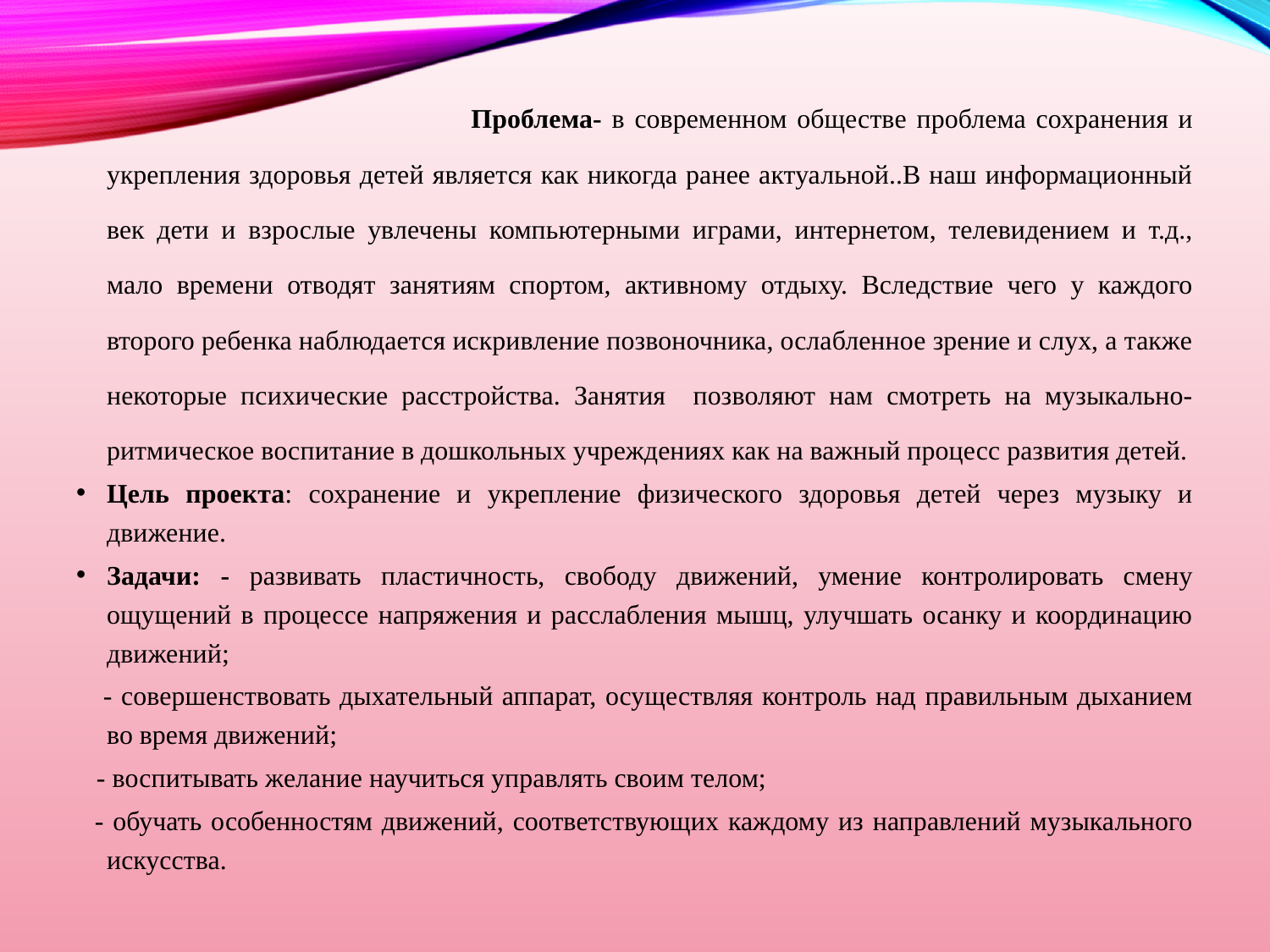

Проблема- в современном обществе проблема сохранения и укрепления здоровья детей является как никогда ранее актуальной..В наш информационный век дети и взрослые увлечены компьютерными играми, интернетом, телевидением и т.д., мало времени отводят занятиям спортом, активному отдыху. Вследствие чего у каждого второго ребенка наблюдается искривление позвоночника, ослабленное зрение и слух, а также некоторые психические расстройства. Занятия  позволяют нам смотреть на музыкально-ритмическое воспитание в дошкольных учреждениях как на важный процесс развития детей.
Цель проекта: сохранение и укрепление физического здоровья детей через музыку и движение.
Задачи: - развивать пластичность, свободу движений, умение контролировать смену ощущений в процессе напряжения и расслабления мышц, улучшать осанку и координацию движений;
   - совершенствовать дыхательный аппарат, осуществляя контроль над правильным дыханием во время движений;
   - воспитывать желание научиться управлять своим телом;
  - обучать особенностям движений, соответствующих каждому из направлений музыкального искусства.